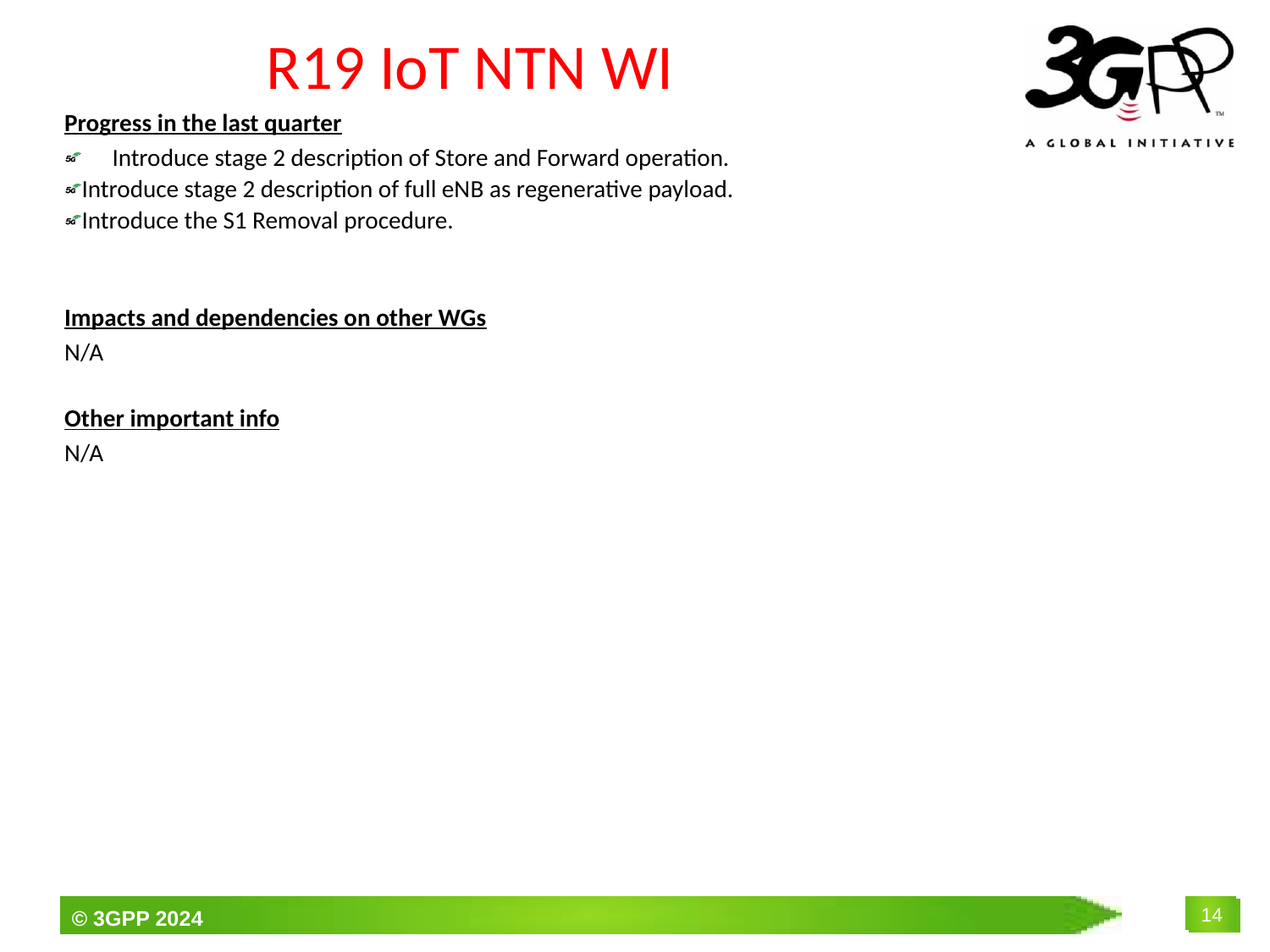

# R19 IoT NTN WI

Progress in the last quarter
Introduce stage 2 description of Store and Forward operation.
Introduce stage 2 description of full eNB as regenerative payload.
Introduce the S1 Removal procedure.

Impacts and dependencies on other WGs
N/A

Other important info
N/A

14